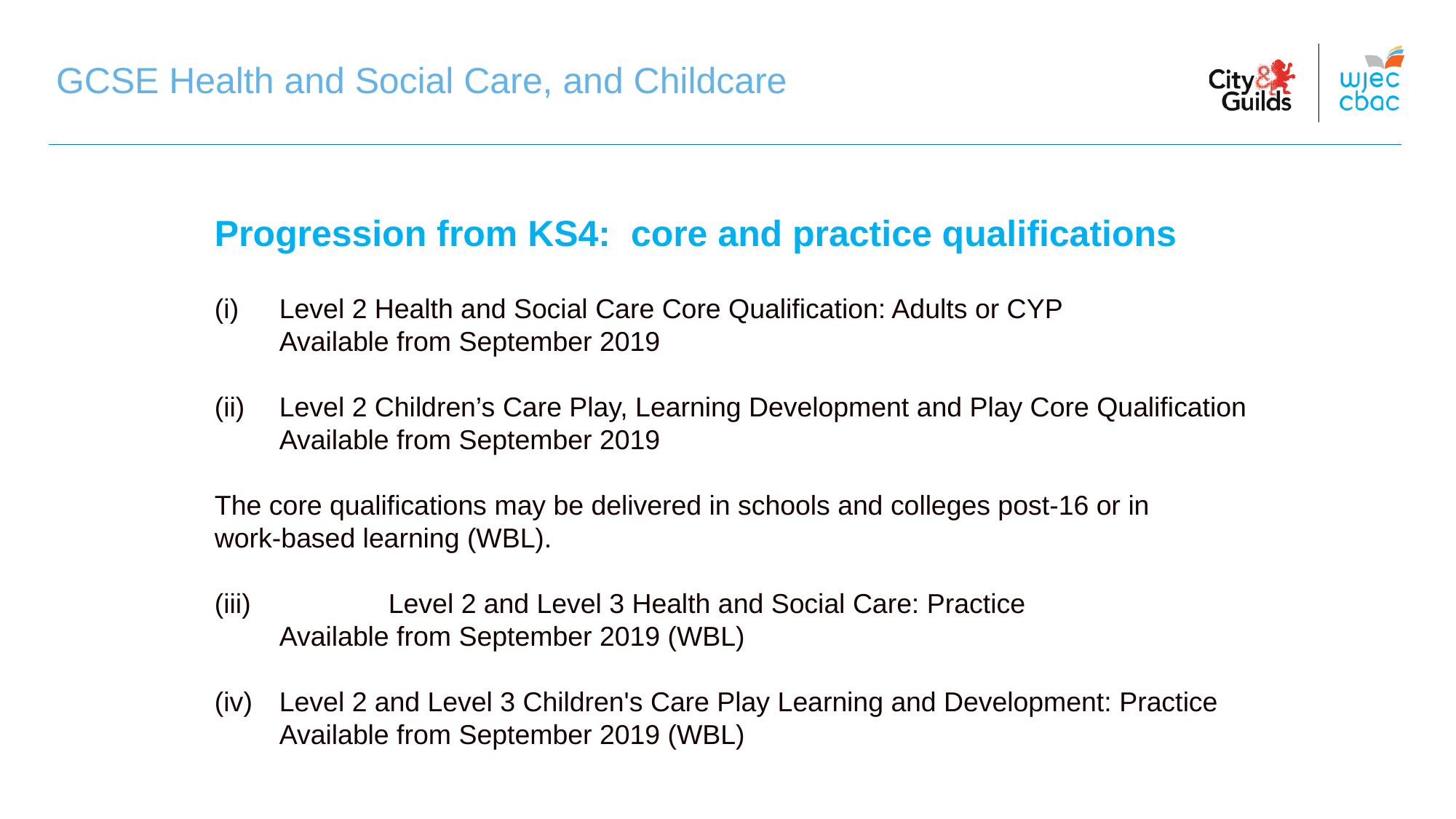

GCSE Health and Social Care, and Childcare
GCSE Health and Social Care, and Childcare
Progression from KS4:  core and practice qualifications
Level 2 Health and Social Care Core Qualification: Adults or CYP
Available from September 2019

(ii)	Level 2 Children’s Care Play, Learning Development and Play Core Qualification
Available from September 2019

The core qualifications may be delivered in schools and colleges post-16 or in
work-based learning (WBL).

(iii)		Level 2 and Level 3 Health and Social Care: Practice
Available from September 2019 (WBL)

(iv)	Level 2 and Level 3 Children's Care Play Learning and Development: Practice
	Available from September 2019 (WBL)